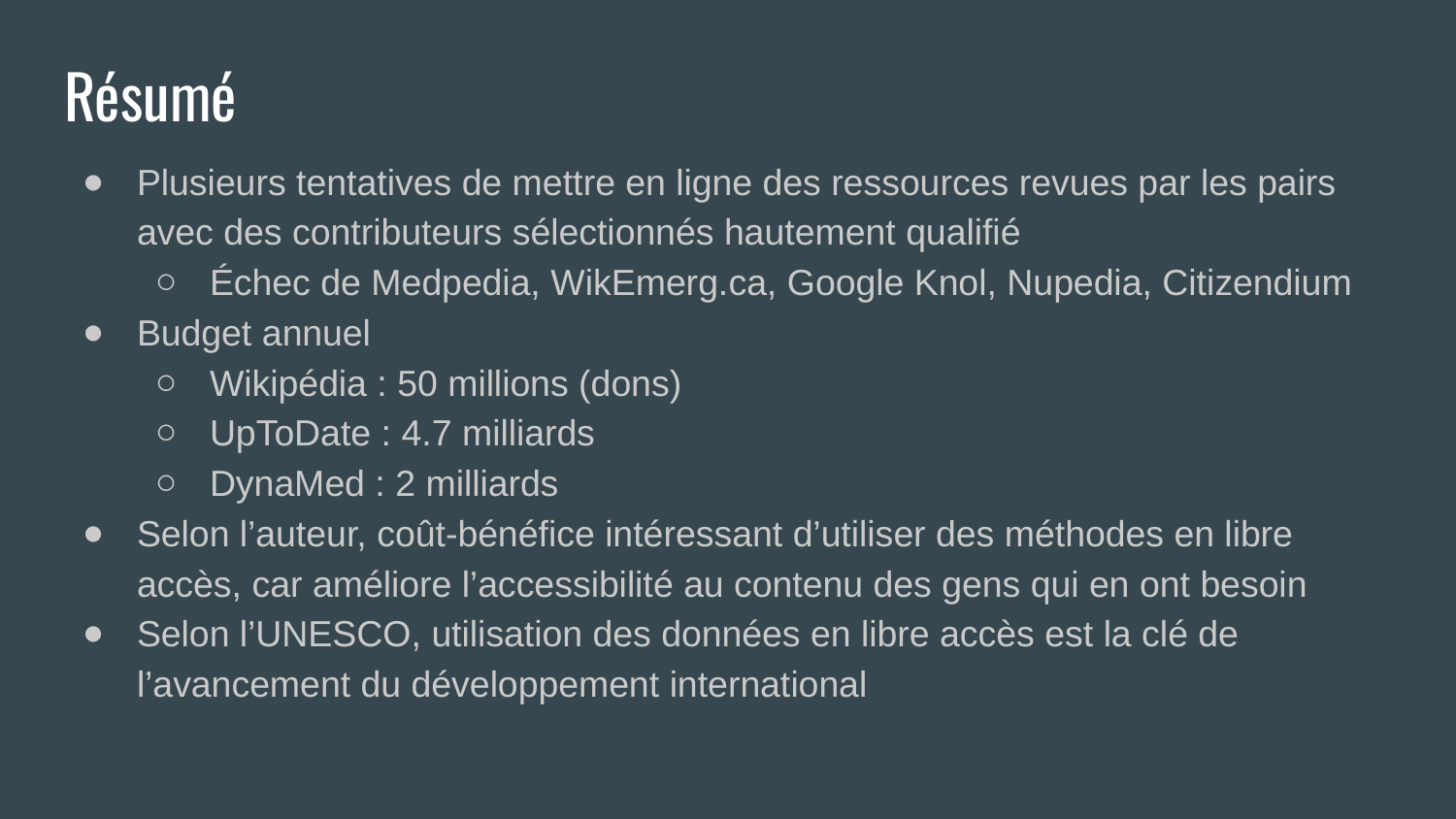

# Résumé
Plusieurs tentatives de mettre en ligne des ressources revues par les pairs avec des contributeurs sélectionnés hautement qualifié
Échec de Medpedia, WikEmerg.ca, Google Knol, Nupedia, Citizendium
Budget annuel
Wikipédia : 50 millions (dons)
UpToDate : 4.7 milliards
DynaMed : 2 milliards
Selon l’auteur, coût-bénéfice intéressant d’utiliser des méthodes en libre accès, car améliore l’accessibilité au contenu des gens qui en ont besoin
Selon l’UNESCO, utilisation des données en libre accès est la clé de l’avancement du développement international